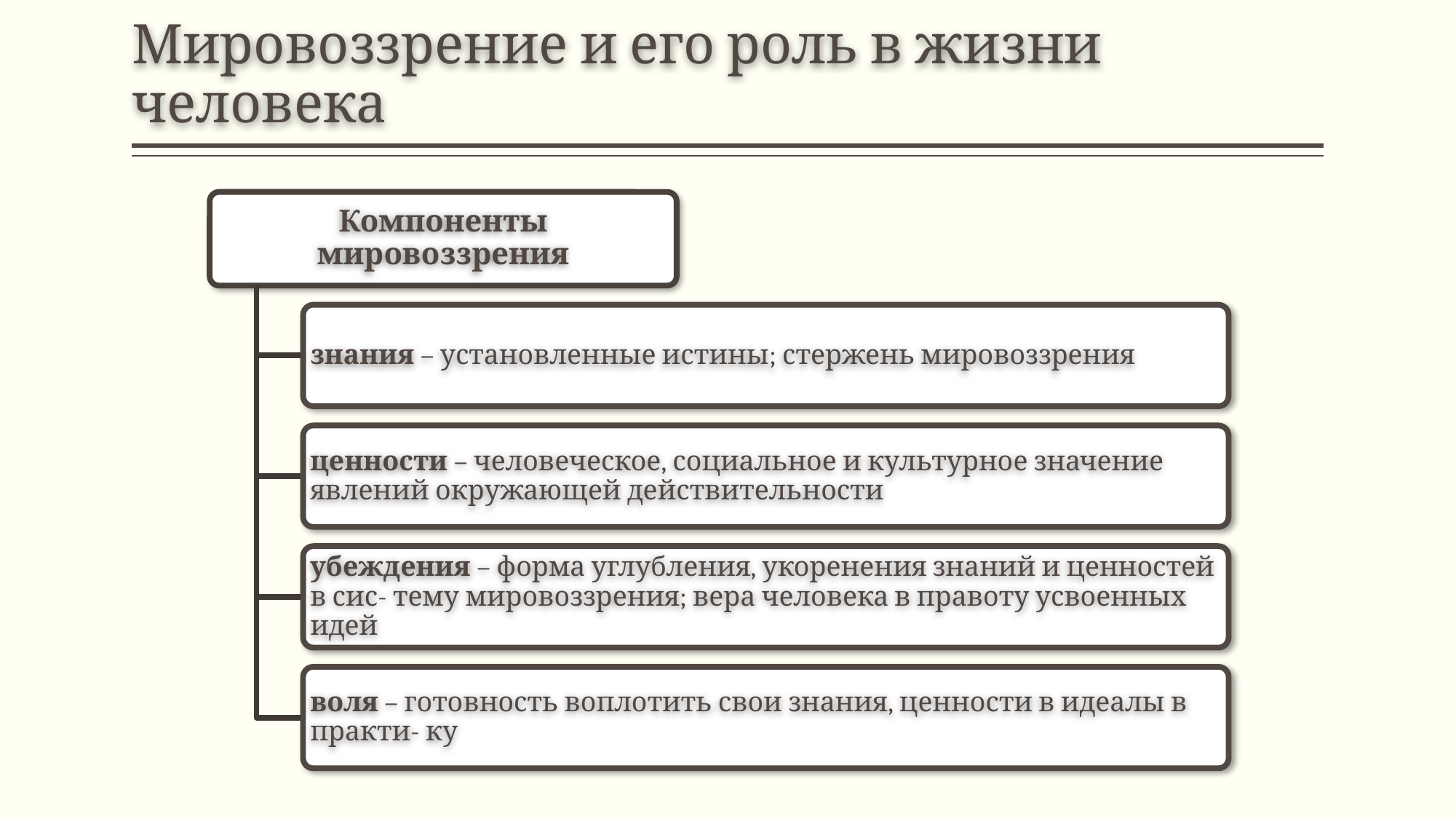

# Мировоззрение и его роль в жизни человека

Компоненты мировоззрения

знания – установленные истины; стержень мировоззрения

ценности – человеческое, социальное и культурное значение явлений окружающей действительности

убеждения – форма углубления, укоренения знаний и ценностей в сис- тему мировоззрения; вера человека в правоту усвоенных идей

воля – готовность воплотить свои знания, ценности в идеалы в практи- ку